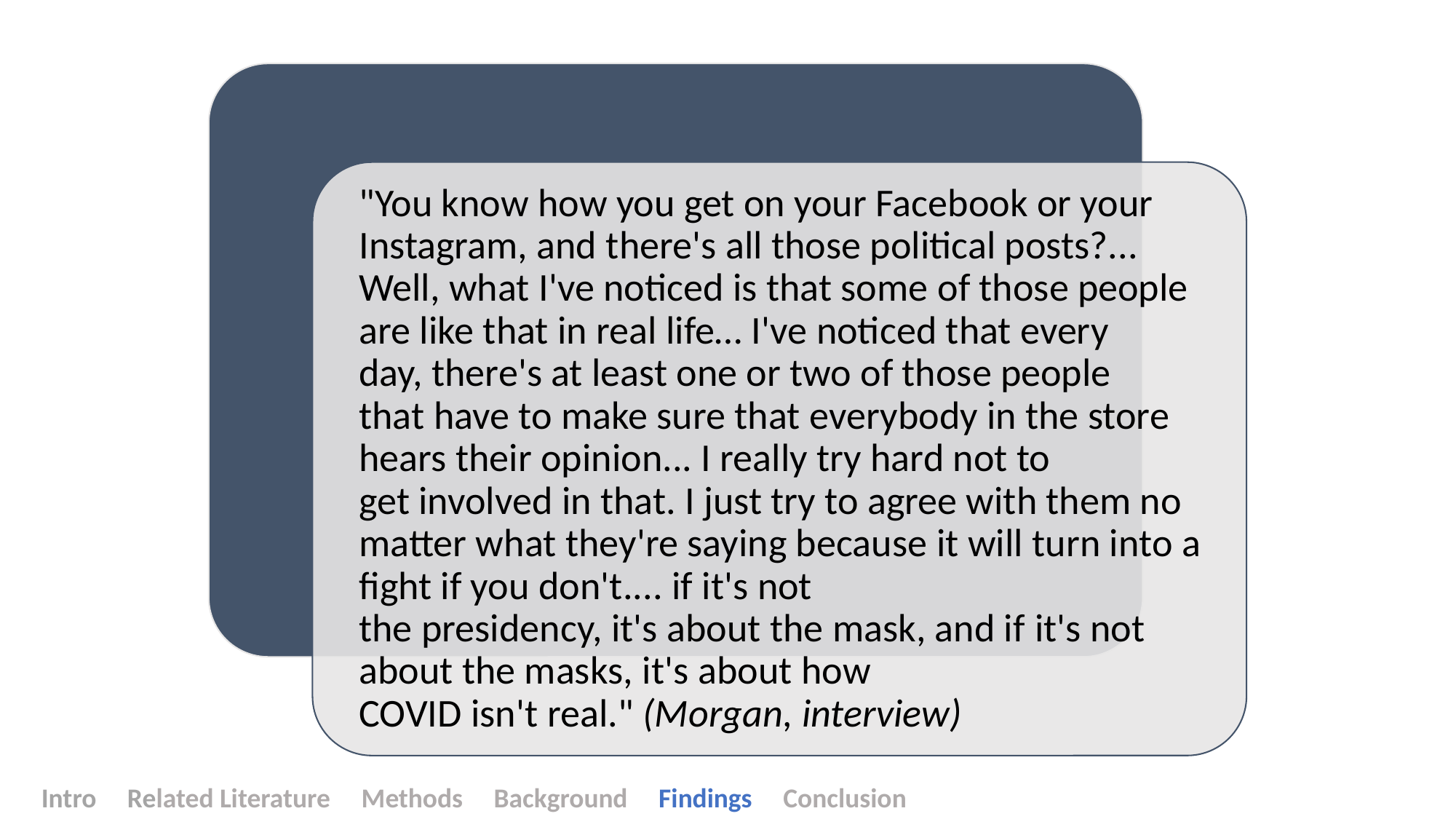

"You know how you get on your Facebook or your Instagram, and there's all those political posts?... Well, what I've noticed is that some of those people are like that in real life… I've noticed that every day, there's at least one or two of those people that have to make sure that everybody in the store hears their opinion... I really try hard not to get involved in that. I just try to agree with them no matter what they're saying because it will turn into a fight if you don't.... if it's not the presidency, it's about the mask, and if it's not about the masks, it's about how COVID isn't real." (Morgan, interview)
     Intro     Related Literature     Methods     Background     Findings     Conclusion